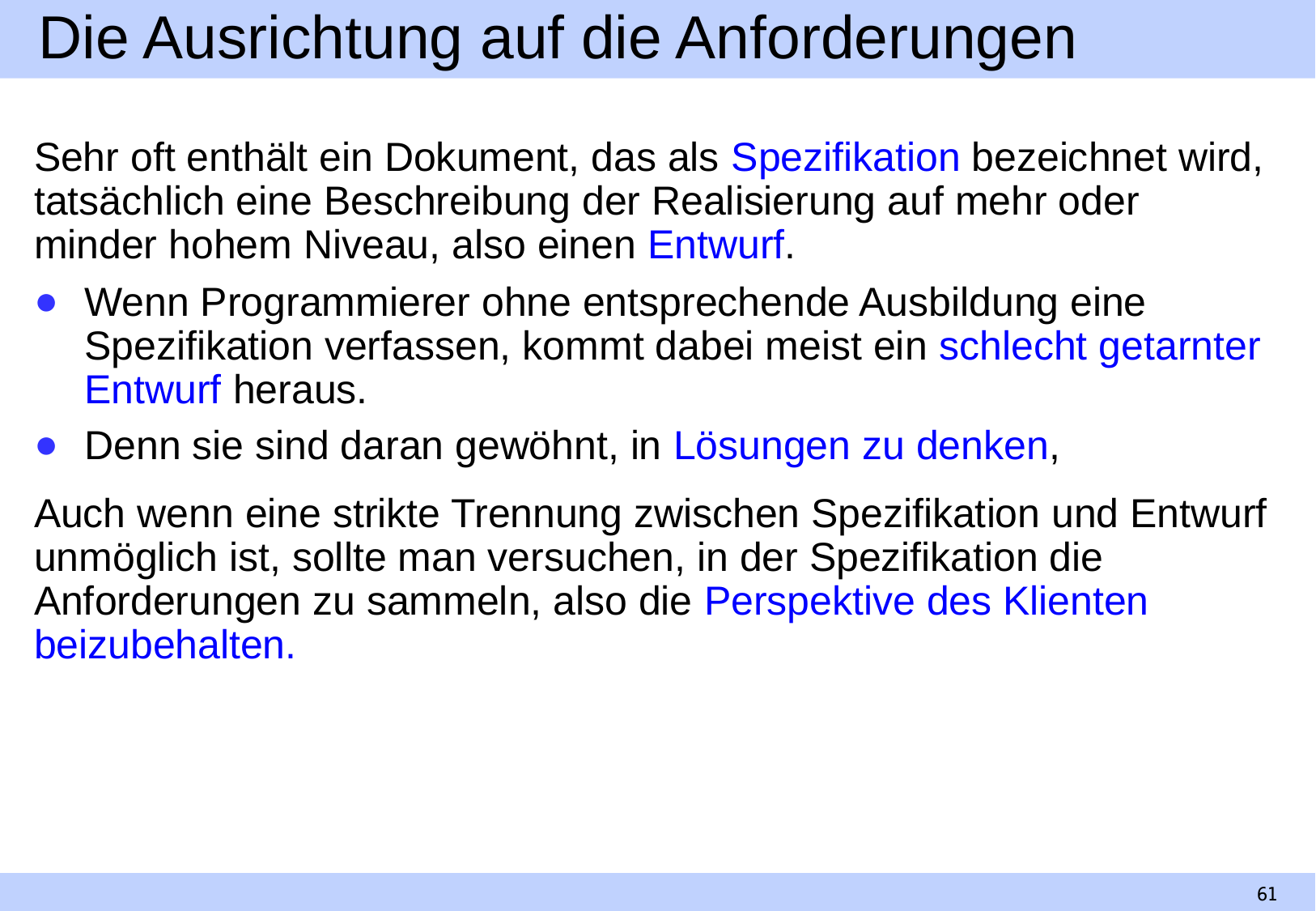

# Die Ausrichtung auf die Anforderungen
Sehr oft enthält ein Dokument, das als Spezifikation bezeichnet wird, tatsächlich eine Beschreibung der Realisierung auf mehr oder minder hohem Niveau, also einen Entwurf.
Wenn Programmierer ohne entsprechende Ausbildung eine Spezifikation verfassen, kommt dabei meist ein schlecht getarnter Entwurf heraus.
Denn sie sind daran gewöhnt, in Lösungen zu denken,
Auch wenn eine strikte Trennung zwischen Spezifikation und Entwurf unmöglich ist, sollte man versuchen, in der Spezifikation die Anforderungen zu sammeln, also die Perspektive des Klienten beizubehalten.
61